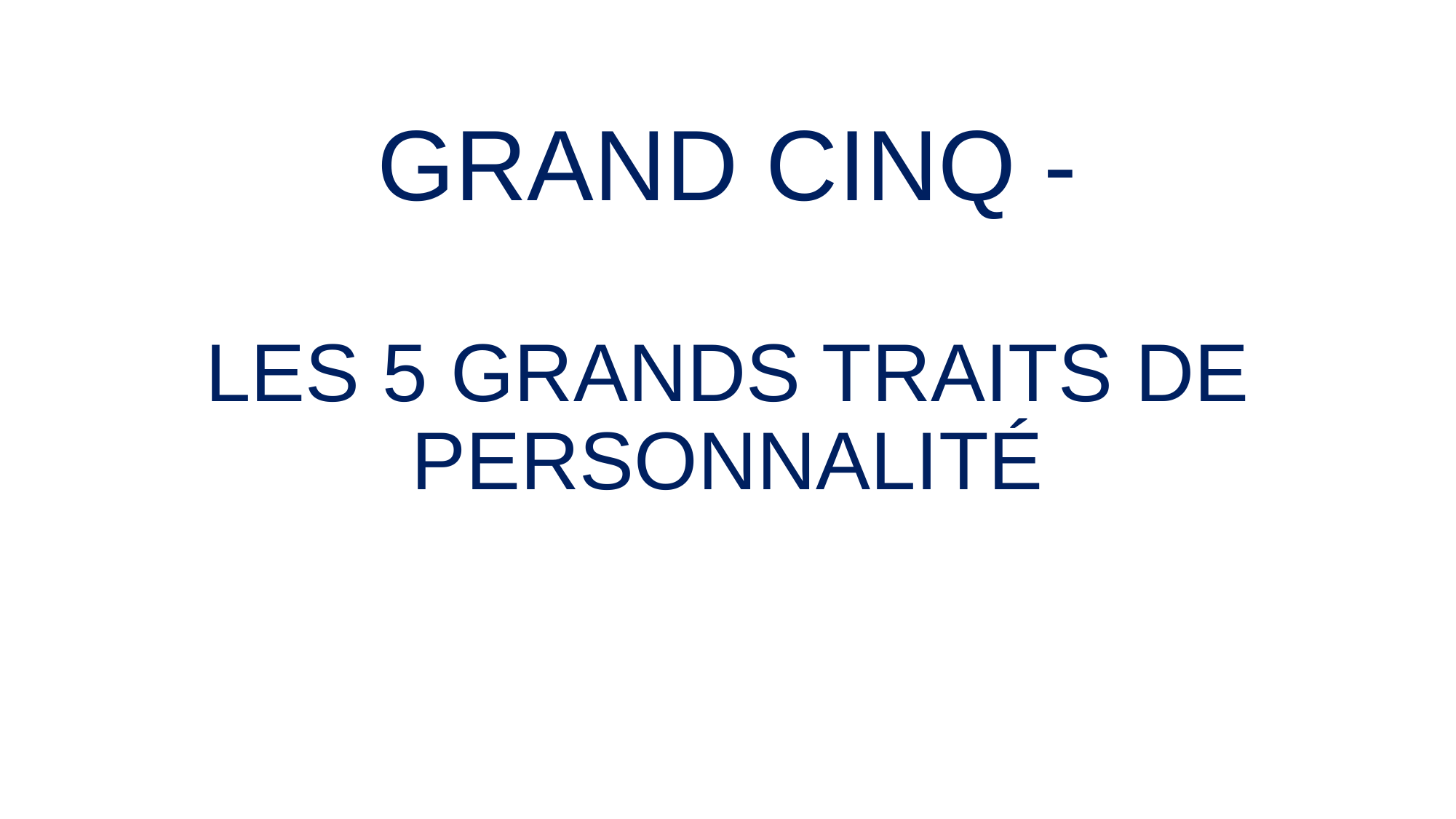

# GRAND CINQ - LES 5 GRANDS TRAITS DE PERSONNALITÉ